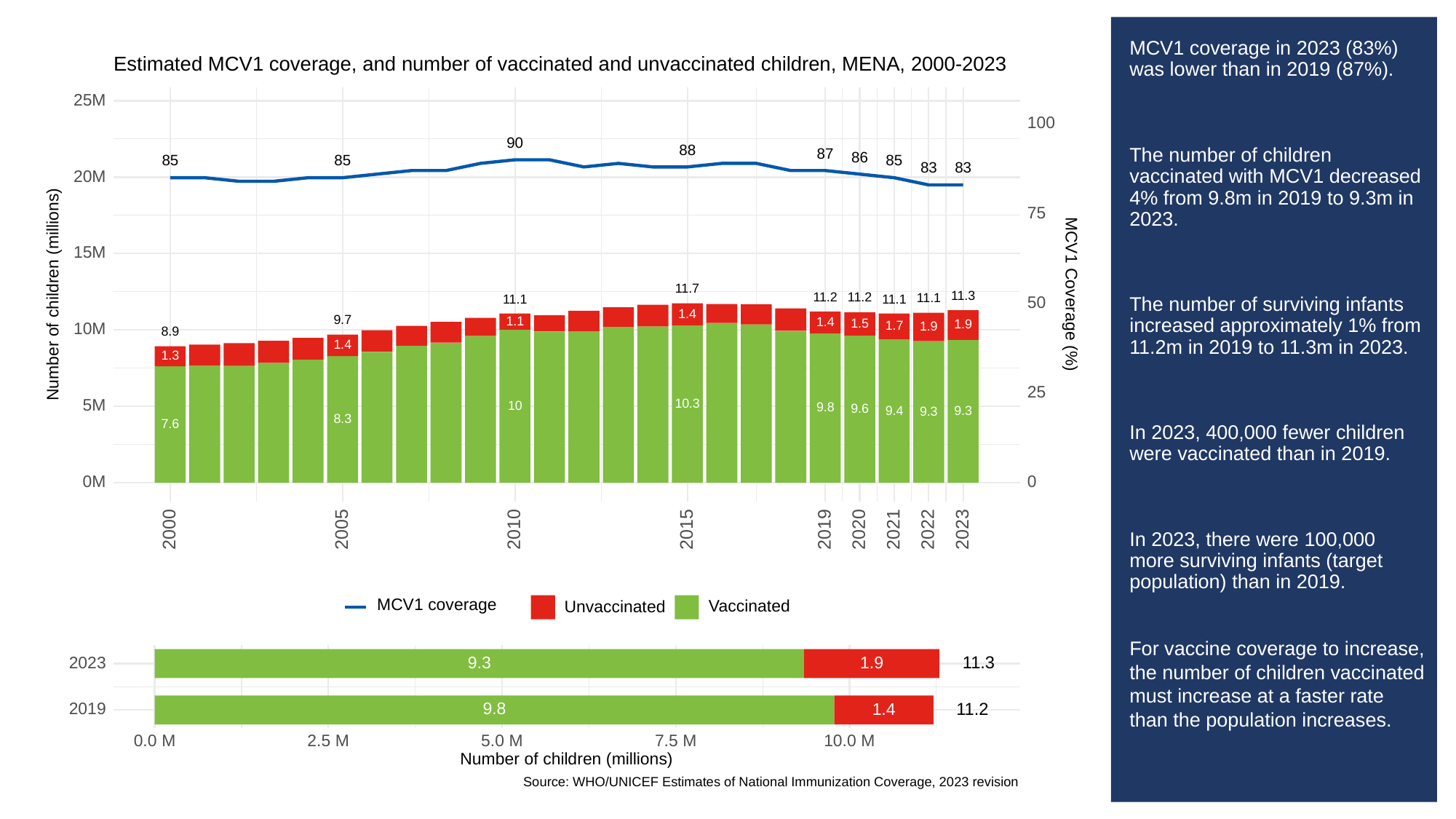

# MCV1 coverage in 2023 (83%) was lower than in 2019 (87%).

The number of children vaccinated with MCV1 decreased 4% from 9.8m in 2019 to 9.3m in 2023.

The number of surviving infants increased approximately 1% from 11.2m in 2019 to 11.3m in 2023.

In 2023, 400,000 fewer children were vaccinated than in 2019.

In 2023, there were 100,000 more surviving infants (target population) than in 2019.

For vaccine coverage to increase, the number of children vaccinated must increase at a faster rate than the population increases.

Estimated MCV1 coverage, and number of vaccinated and unvaccinated children, MENA, 2000-2023

25M

100
90

88
87
86
85
85
85

83
83
20M

75

15M

11.7
Number of children (millions)
MCV1 Coverage (%)
11.3

11.2
11.2
11.1
11.1
11.1
50

1.4

9.7
1.1
1.4

1.5
1.9

1.7
1.9

10M

8.9

1.4

1.3

25
10.3
5M
10
9.8
9.6
9.4

9.3
9.3
8.3
7.6

0M
0

2023
2000
2005
2010
2015
2019
2020
2021
2022

MCV1 coverage
Unvaccinated
Vaccinated

11.3
9.3
1.9
2023

9.8
11.2
2019
1.4

0.0 M
2.5 M
5.0 M
10.0 M
7.5 M
Number of children (millions)
Source: WHO/UNICEF Estimates of National Immunization Coverage, 2023 revision